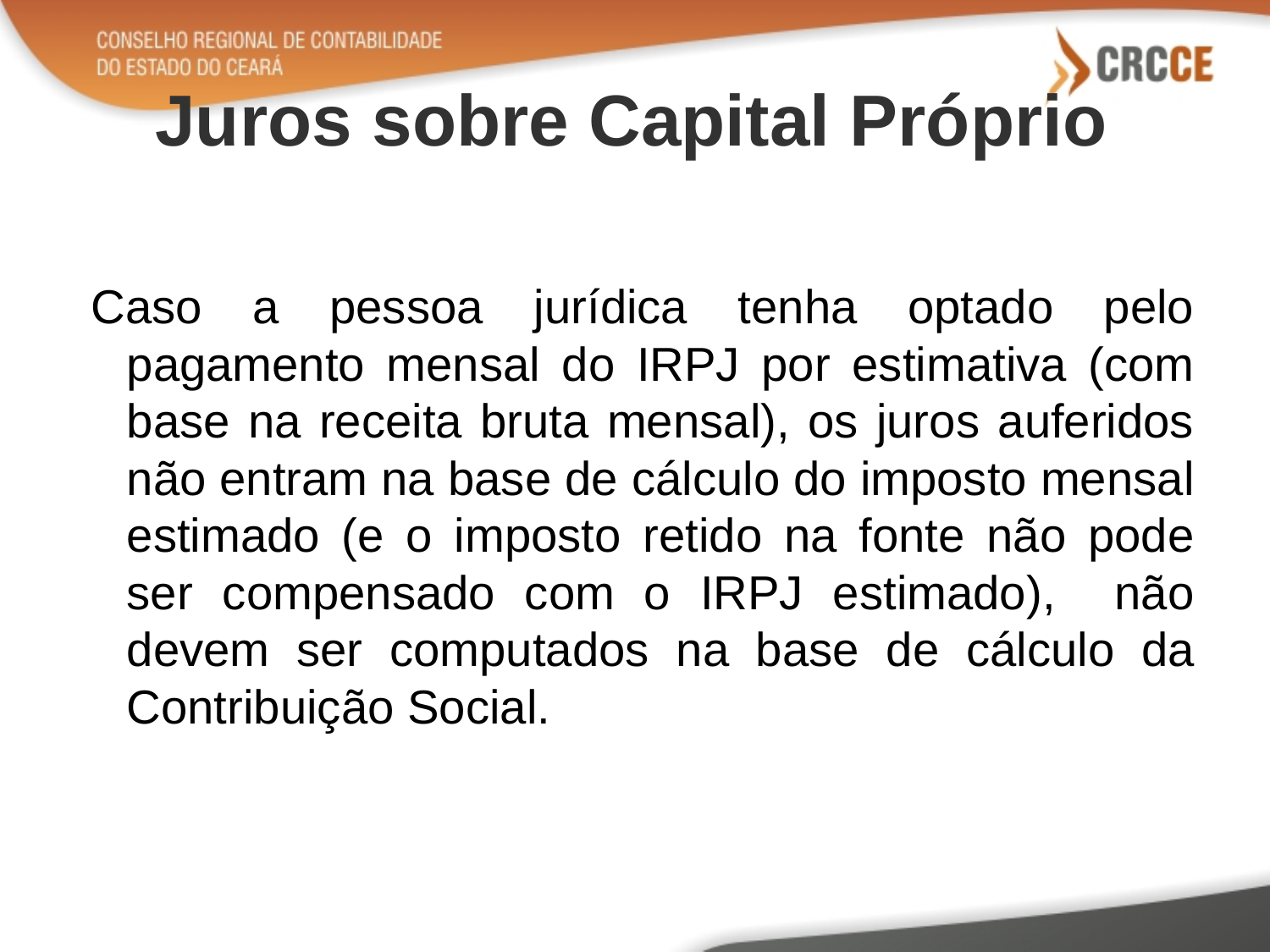

# Juros sobre Capital Próprio

Caso a pessoa jurídica tenha optado pelo pagamento mensal do IRPJ por estimativa (com base na receita bruta mensal), os juros auferidos não entram na base de cálculo do imposto mensal estimado (e o imposto retido na fonte não pode ser compensado com o IRPJ estimado),  não devem ser computados na base de cálculo da Contribuição Social.